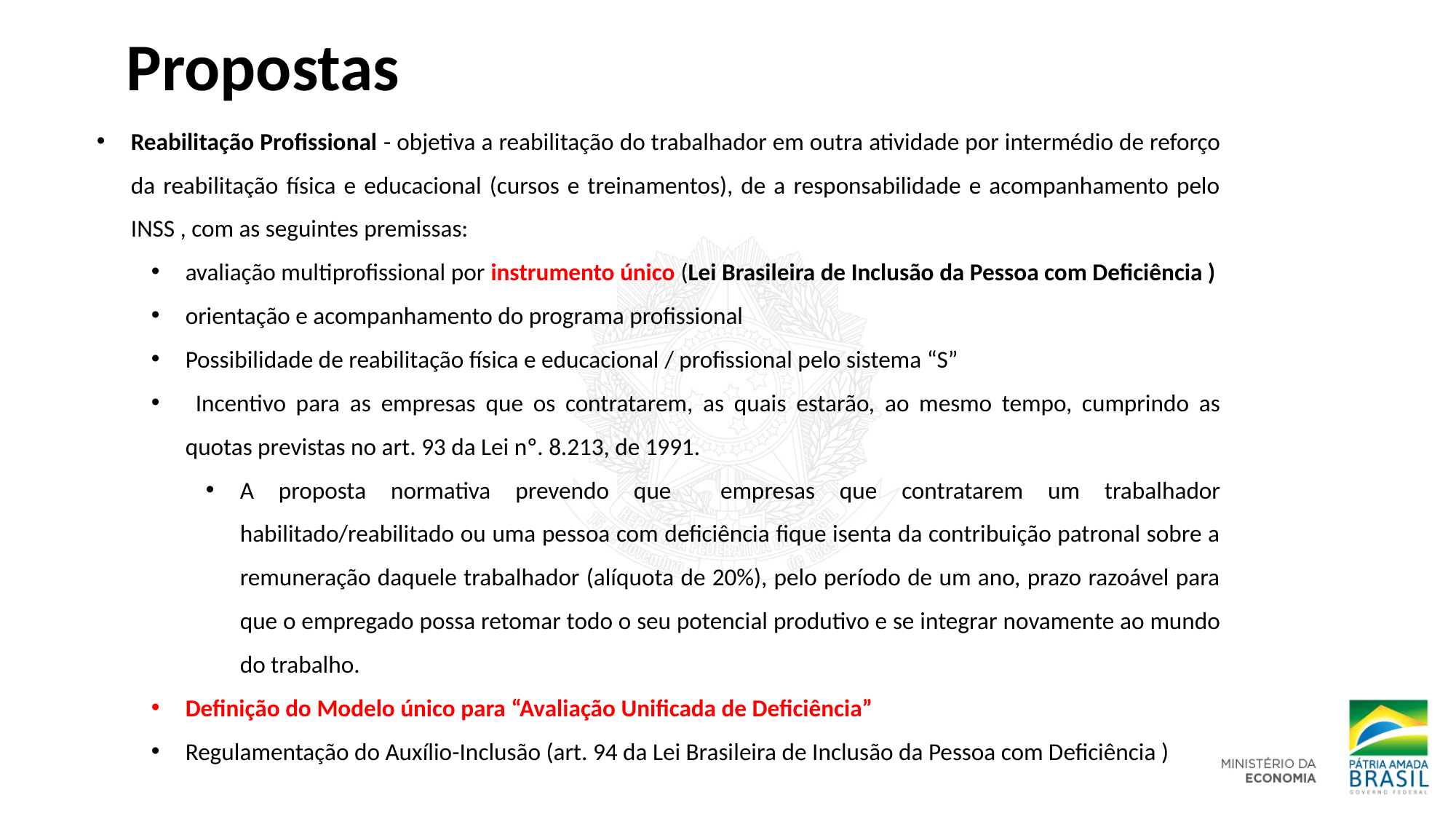

Propostas
Reabilitação Profissional - objetiva a reabilitação do trabalhador em outra atividade por intermédio de reforço da reabilitação física e educacional (cursos e treinamentos), de a responsabilidade e acompanhamento pelo INSS , com as seguintes premissas:
avaliação multiprofissional por instrumento único (Lei Brasileira de Inclusão da Pessoa com Deficiência )
orientação e acompanhamento do programa profissional
Possibilidade de reabilitação física e educacional / profissional pelo sistema “S”
 Incentivo para as empresas que os contratarem, as quais estarão, ao mesmo tempo, cumprindo as quotas previstas no art. 93 da Lei nº. 8.213, de 1991.
A proposta normativa prevendo que  empresas que contratarem um trabalhador habilitado/reabilitado ou uma pessoa com deficiência fique isenta da contribuição patronal sobre a remuneração daquele trabalhador (alíquota de 20%), pelo período de um ano, prazo razoável para que o empregado possa retomar todo o seu potencial produtivo e se integrar novamente ao mundo do trabalho.
Definição do Modelo único para “Avaliação Unificada de Deficiência”
Regulamentação do Auxílio-Inclusão (art. 94 da Lei Brasileira de Inclusão da Pessoa com Deficiência )